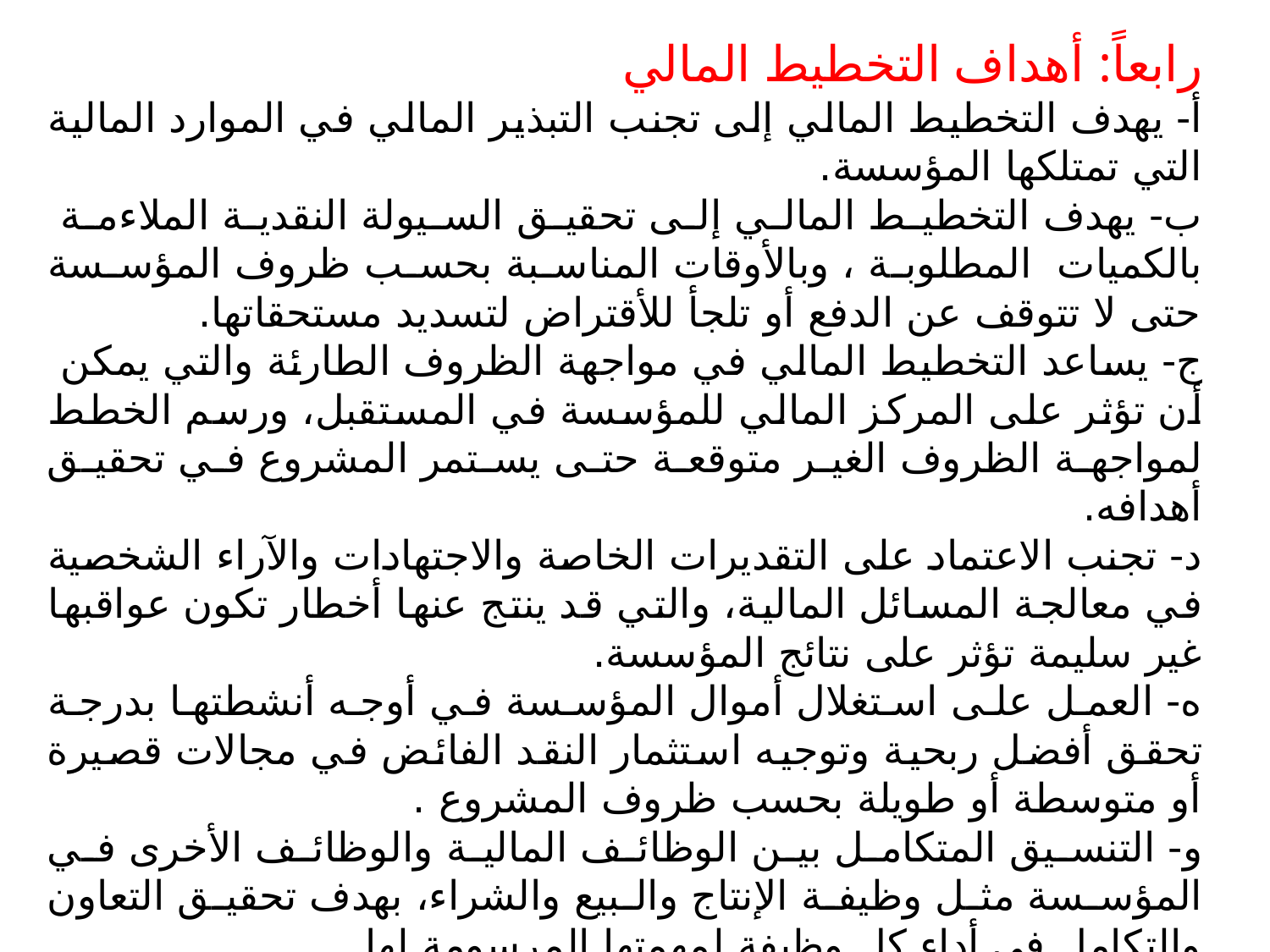

رابعاً: أهداف التخطيط المالي
أ- يهدف التخطيط المالي إلى تجنب التبذير المالي في الموارد المالية التي تمتلكها المؤسسة.
ب- يهدف التخطيط المالي إلى تحقيق السيولة النقدية الملاءمة  بالكميات  المطلوبة ، وبالأوقات المناسبة بحسب ظروف المؤسسة حتى لا تتوقف عن الدفع أو تلجأ للأقتراض لتسديد مستحقاتها.
ج- يساعد التخطيط المالي في مواجهة الظروف الطارئة والتي يمكن  أن تؤثر على المركز المالي للمؤسسة في المستقبل، ورسم الخطط لمواجهة الظروف الغير متوقعة حتى يستمر المشروع في تحقيق أهدافه.
د- تجنب الاعتماد على التقديرات الخاصة والاجتهادات والآراء الشخصية في معالجة المسائل المالية، والتي قد ينتج عنها أخطار تكون عواقبها غير سليمة تؤثر على نتائج المؤسسة.
ه- العمل على استغلال أموال المؤسسة في أوجه أنشطتها بدرجة تحقق أفضل ربحية وتوجيه استثمار النقد الفائض في مجالات قصيرة أو متوسطة أو طويلة بحسب ظروف المشروع .
و- التنسيق المتكامل بين الوظائف المالية والوظائف الأخرى في المؤسسة مثل وظيفة الإنتاج والبيع والشراء، بهدف تحقيق التعاون والتكامل في أداء كل وظيفة لمهمتها المرسومة لها.